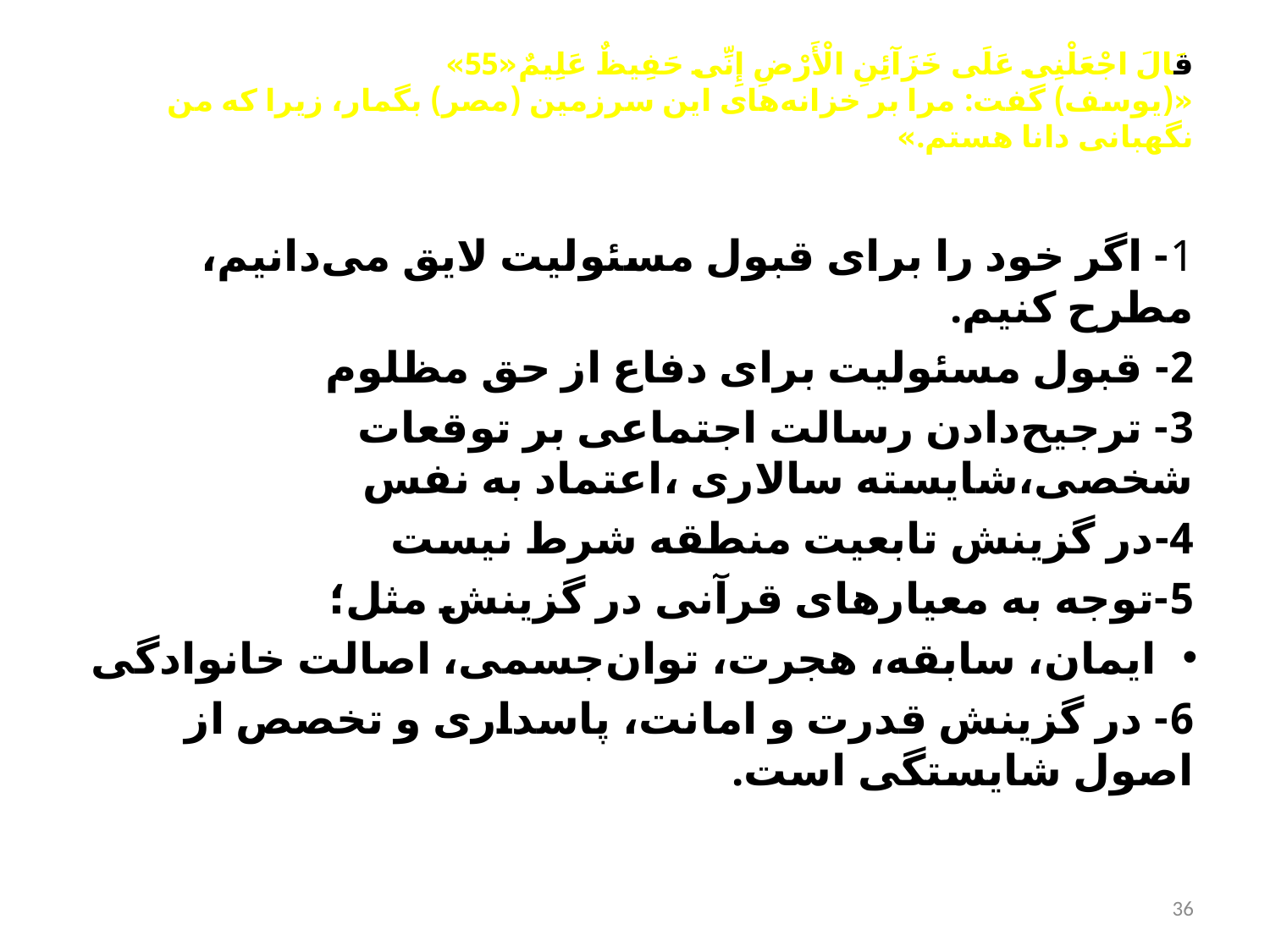

# قَالَ اجْعَلْنِی عَلَی‌ خَزَآئِنِ الْأَرْضِ إِنِّی حَفِیظٌ عَلِیمٌ«55» «(یوسف) گفت: مرا بر خزانه‌های این سرزمین (مصر) بگمار، زیرا كه من نگهبانی دانا هستم.»
1- اگر خود را برای قبول مسئولیت لایق می‌دانیم، مطرح كنیم.
2- قبول مسئولیت برای دفاع از حق مظلوم
3- ترجیح‌دادن رسالت اجتماعی بر توقعات شخصی،شایسته سالاری ،اعتماد به نفس
4-در گزینش تابعیت منطقه شرط نیست
5-توجه به معیارهای قرآنی در گزینش مثل؛
ایمان، سابقه، هجرت، توان‌جسمی، اصالت خانوادگی
6- در گزینش قدرت و امانت، پاسداری و تخصص از اصول شایستگی است.

36